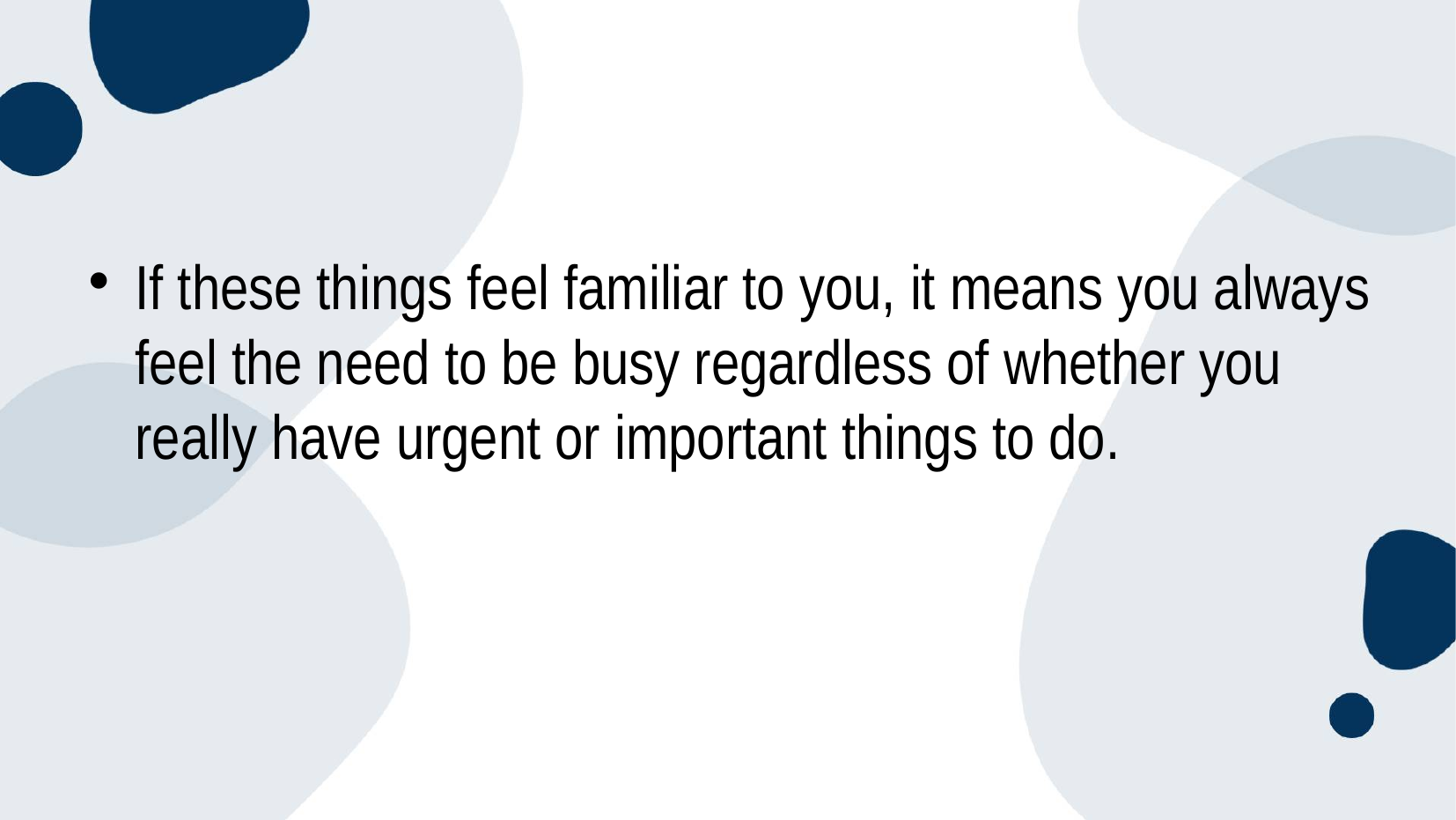

If these things feel familiar to you, it means you always feel the need to be busy regardless of whether you really have urgent or important things to do.